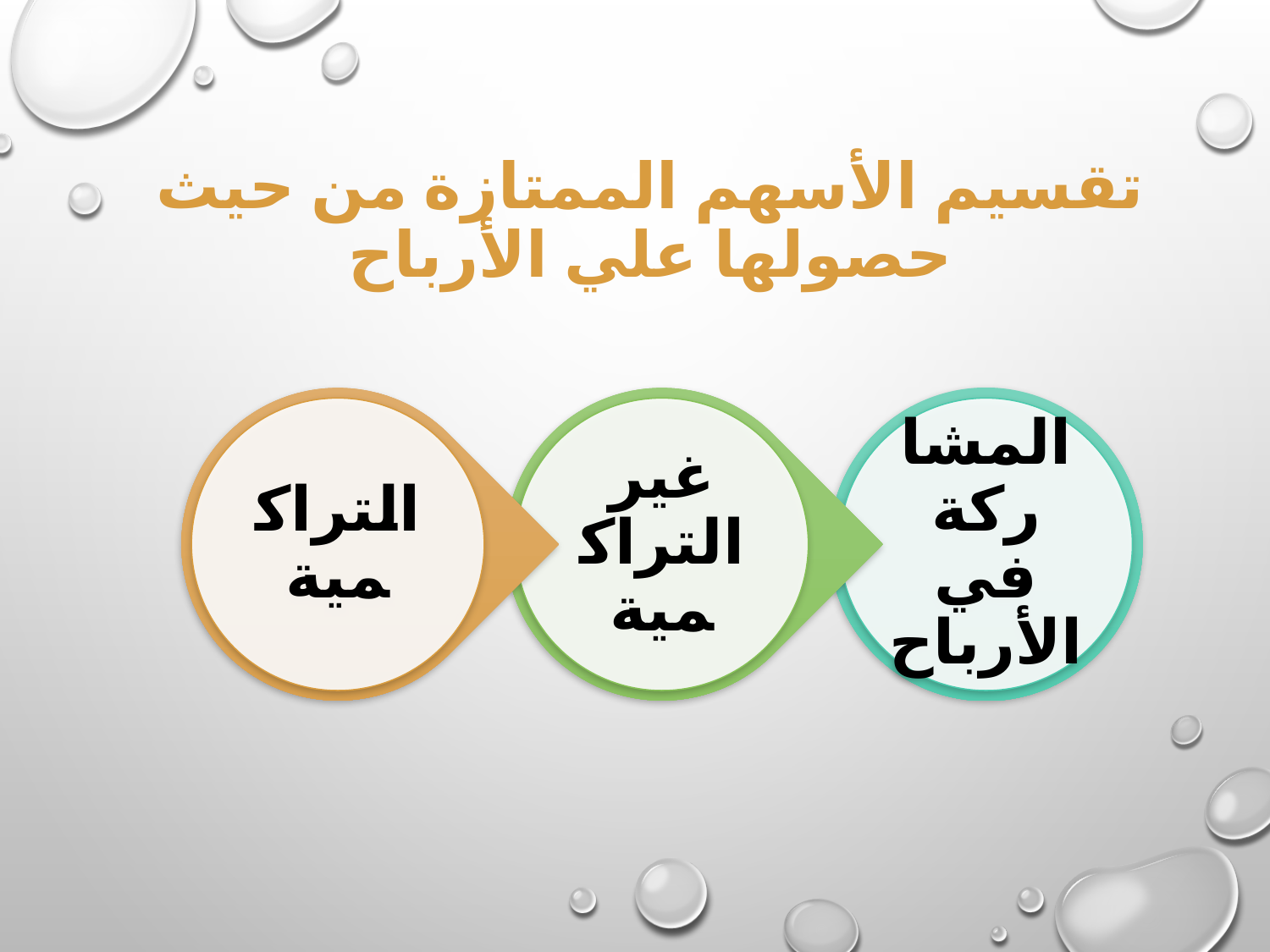

# تقسيم الأسهم الممتازة من حيث حصولها علي الأرباح
المشاركة في الأرباح
غير التراكمية
التراكمية